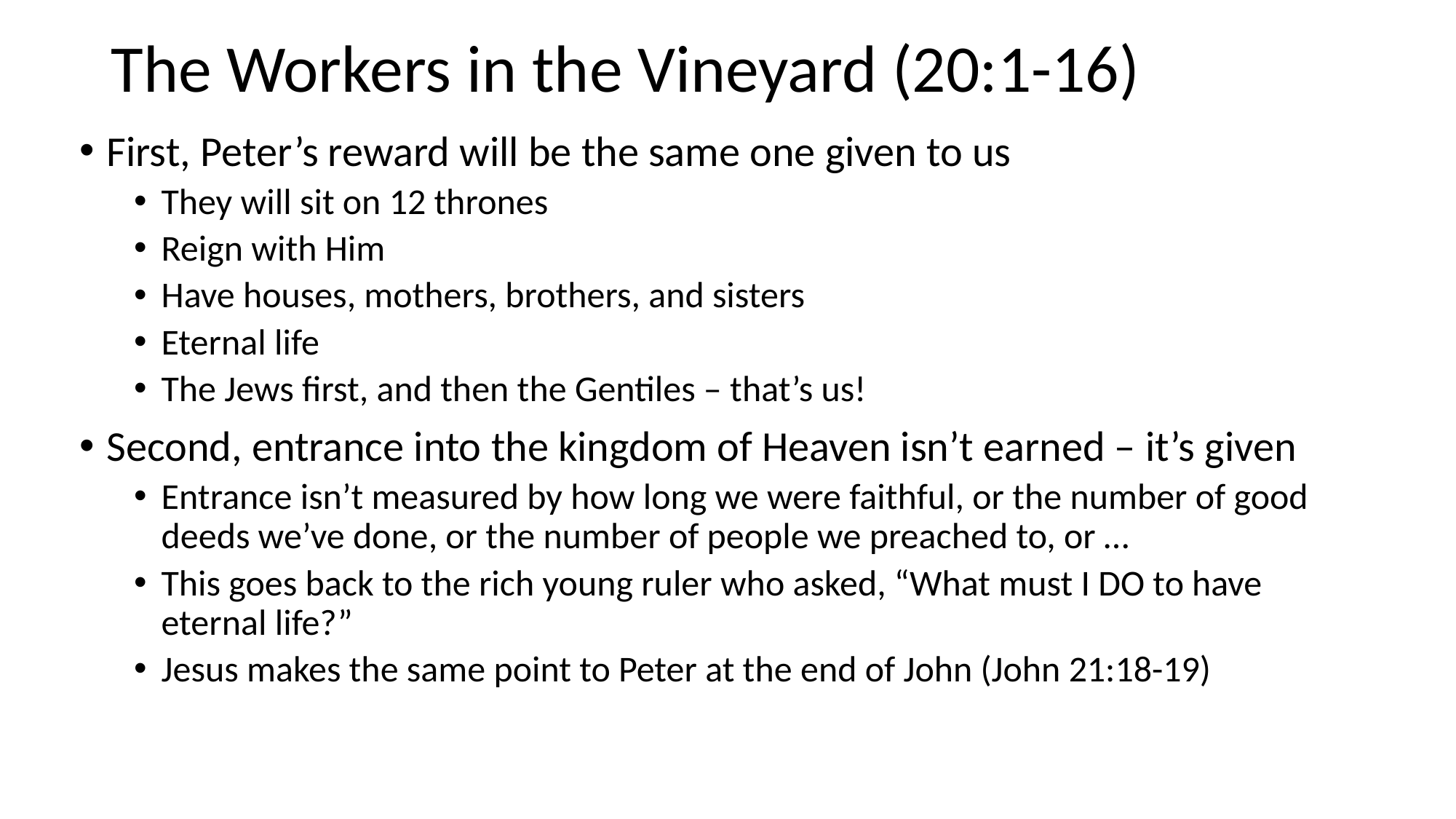

# The Workers in the Vineyard (20:1-16)
First, Peter’s reward will be the same one given to us
They will sit on 12 thrones
Reign with Him
Have houses, mothers, brothers, and sisters
Eternal life
The Jews first, and then the Gentiles – that’s us!
Second, entrance into the kingdom of Heaven isn’t earned – it’s given
Entrance isn’t measured by how long we were faithful, or the number of good deeds we’ve done, or the number of people we preached to, or …
This goes back to the rich young ruler who asked, “What must I DO to have eternal life?”
Jesus makes the same point to Peter at the end of John (John 21:18-19)